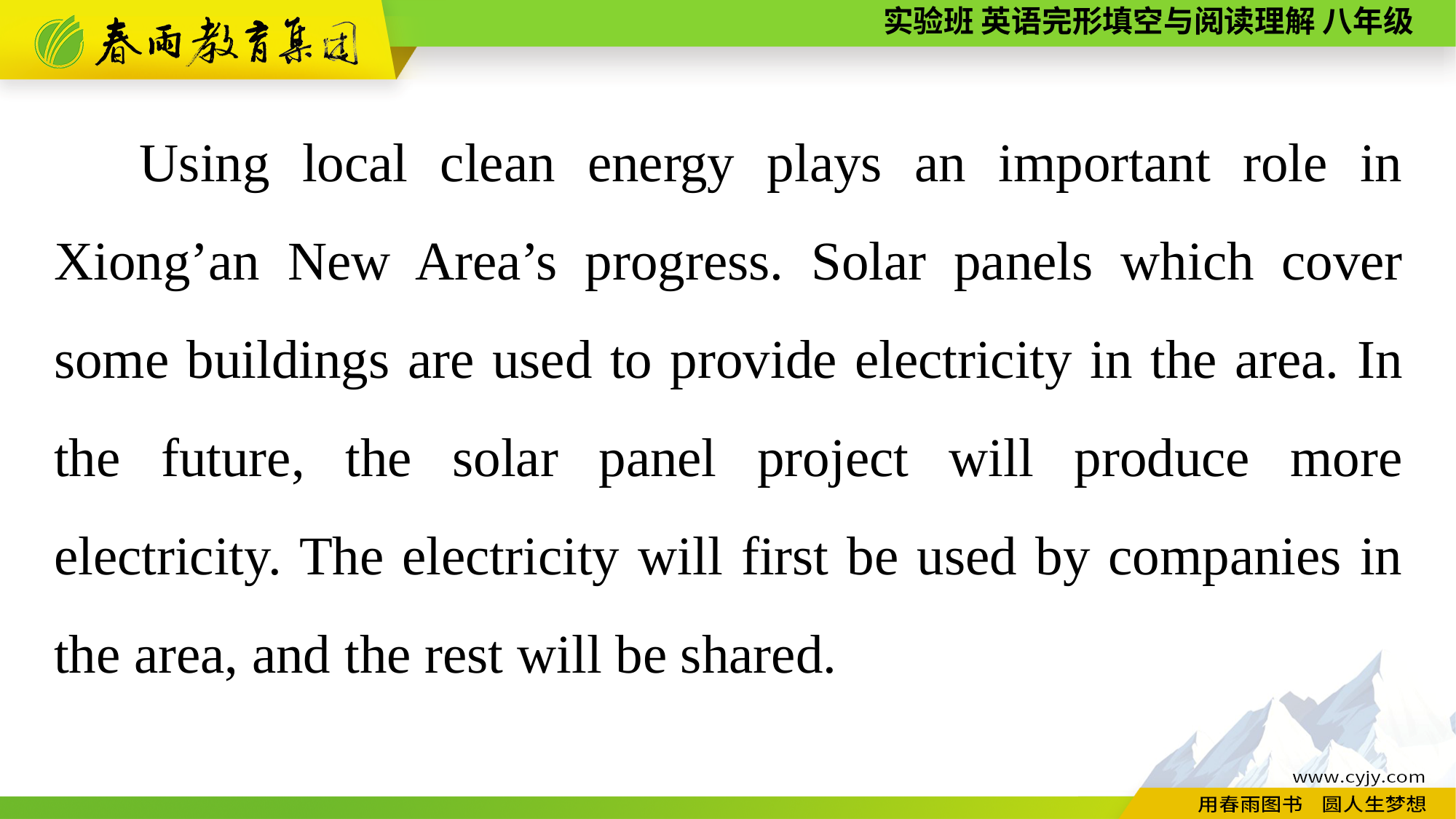

Using local clean energy plays an important role in Xiong’an New Area’s progress. Solar panels which cover some buildings are used to provide electricity in the area. In the future, the solar panel project will produce more electricity. The electricity will first be used by companies in the area, and the rest will be shared.